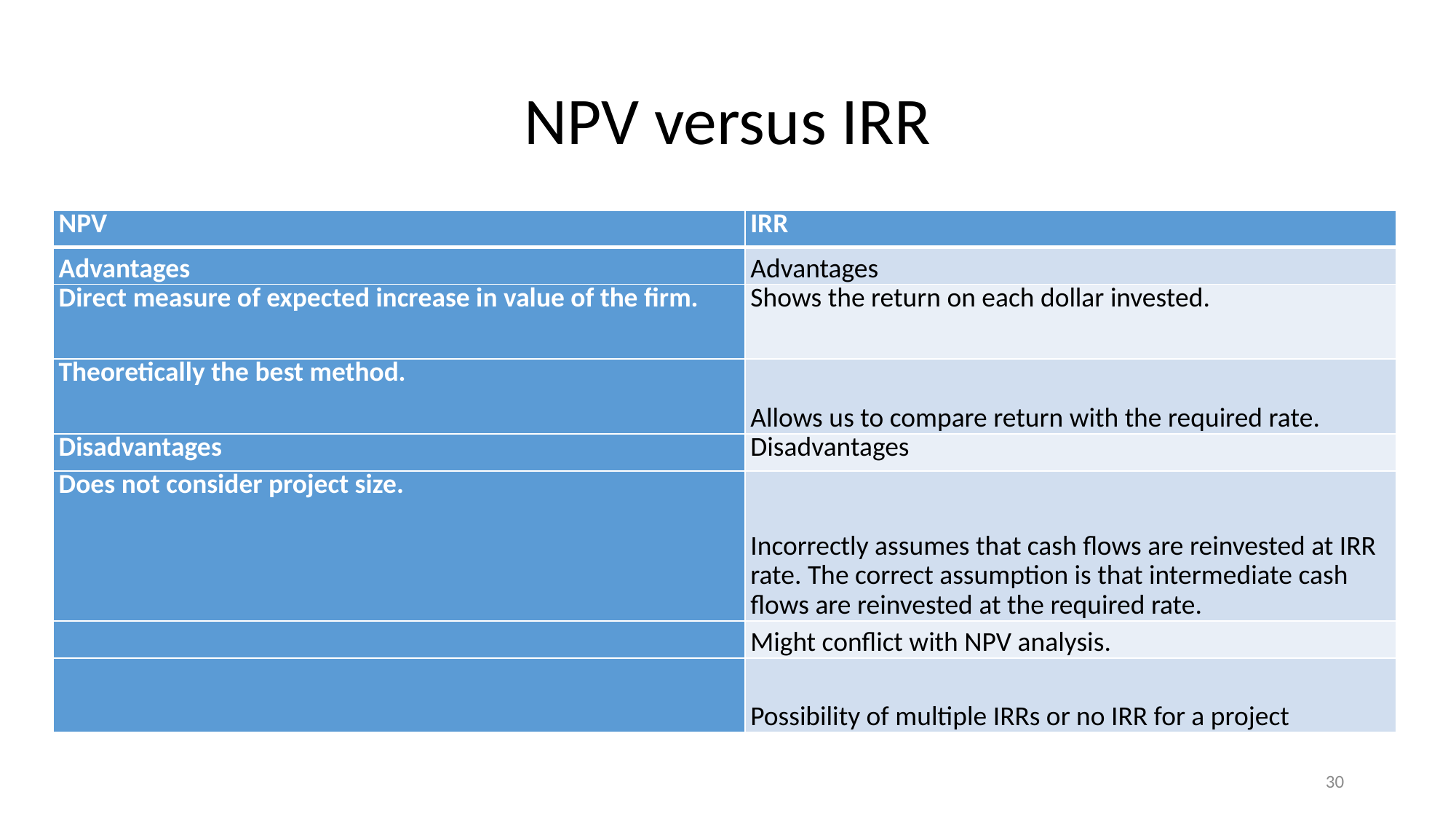

# NPV versus IRR
| NPV | IRR |
| --- | --- |
| Advantages | Advantages |
| Direct measure of expected increase in value of the firm. | Shows the return on each dollar invested. |
| Theoretically the best method. | Allows us to compare return with the required rate. |
| Disadvantages | Disadvantages |
| Does not consider project size. | Incorrectly assumes that cash flows are reinvested at IRR rate. The correct assumption is that intermediate cash flows are reinvested at the required rate. |
|  | Might conflict with NPV analysis. |
|  | Possibility of multiple IRRs or no IRR for a project |
30